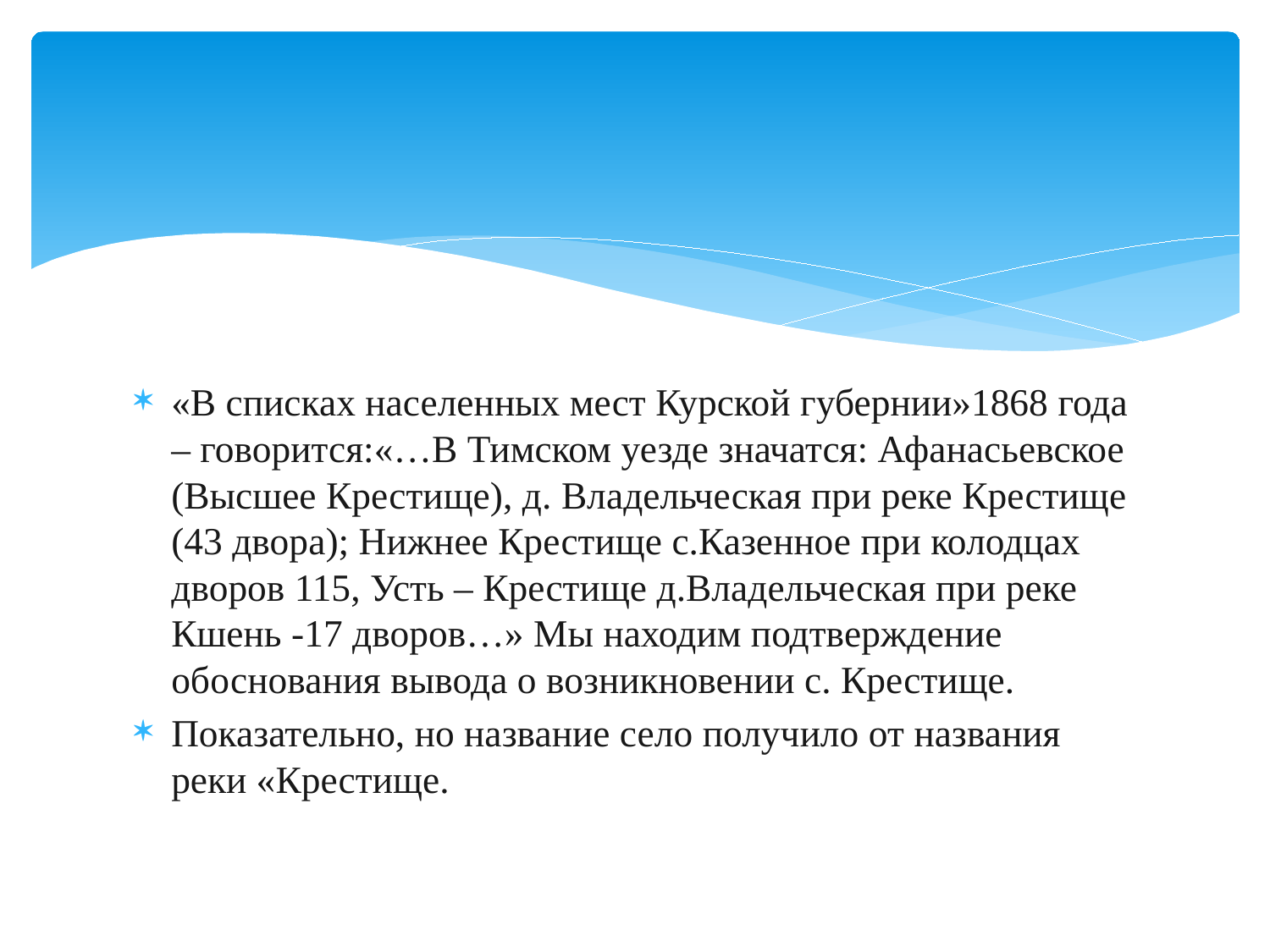

#
«В списках населенных мест Курской губернии»1868 года – говорится:«…В Тимском уезде значатся: Афанасьевское (Высшее Крестище), д. Владельческая при реке Крестище (43 двора); Нижнее Крестище с.Казенное при колодцах дворов 115, Усть – Крестище д.Владельческая при реке Кшень -17 дворов…» Мы находим подтверждение обоснования вывода о возникновении с. Крестище.
Показательно, но название село получило от названия реки «Крестище.